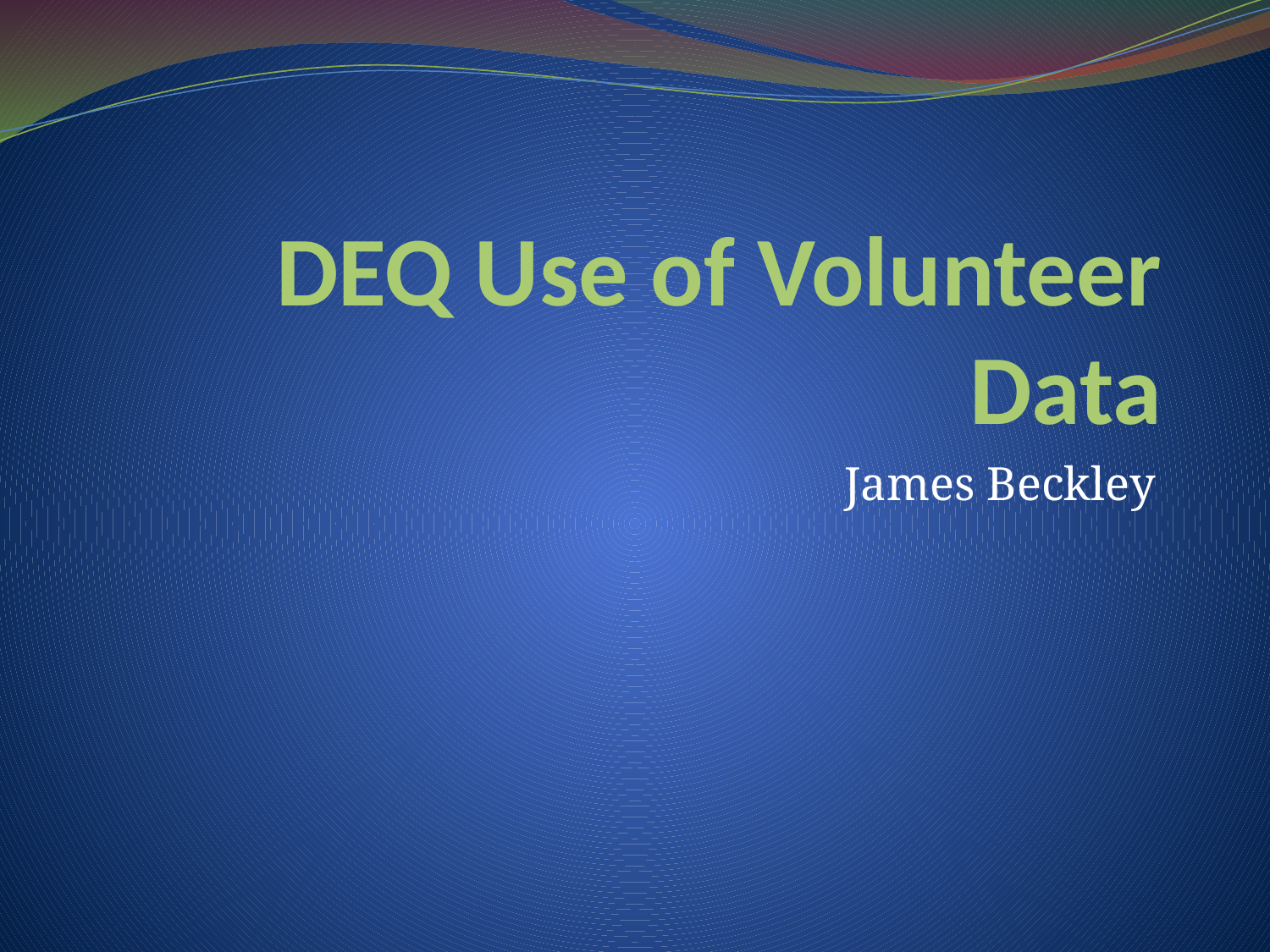

# DEQ Use of Volunteer Data
James Beckley